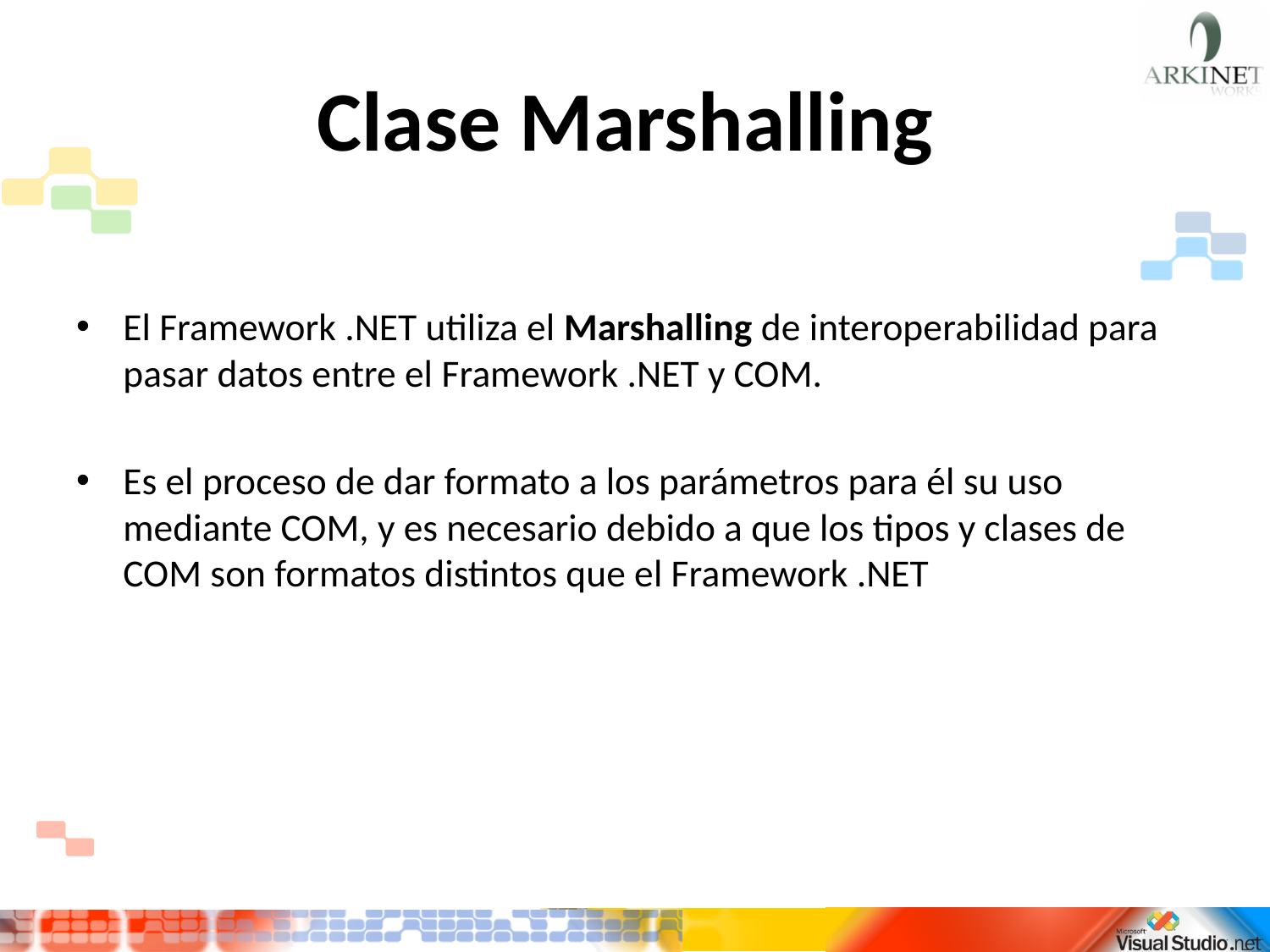

# Clase Marshalling
El Framework .NET utiliza el Marshalling de interoperabilidad para pasar datos entre el Framework .NET y COM.

Es el proceso de dar formato a los parámetros para él su uso mediante COM, y es necesario debido a que los tipos y clases de COM son formatos distintos que el Framework .NET